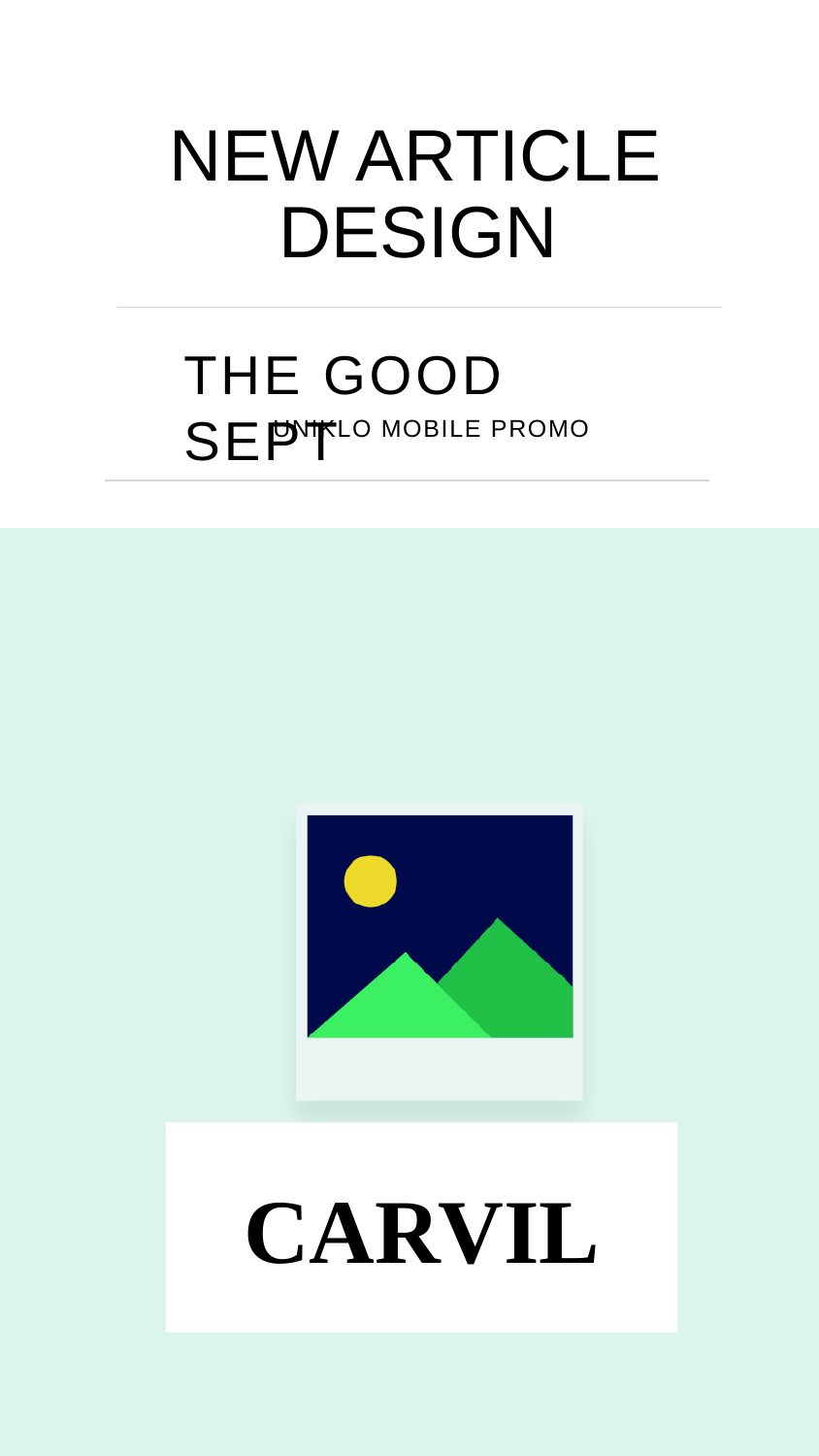

NEW ARTICLE
DESIGN
THE GOOD SEPT
UNIKLO MOBILE PROMO

CARVIL